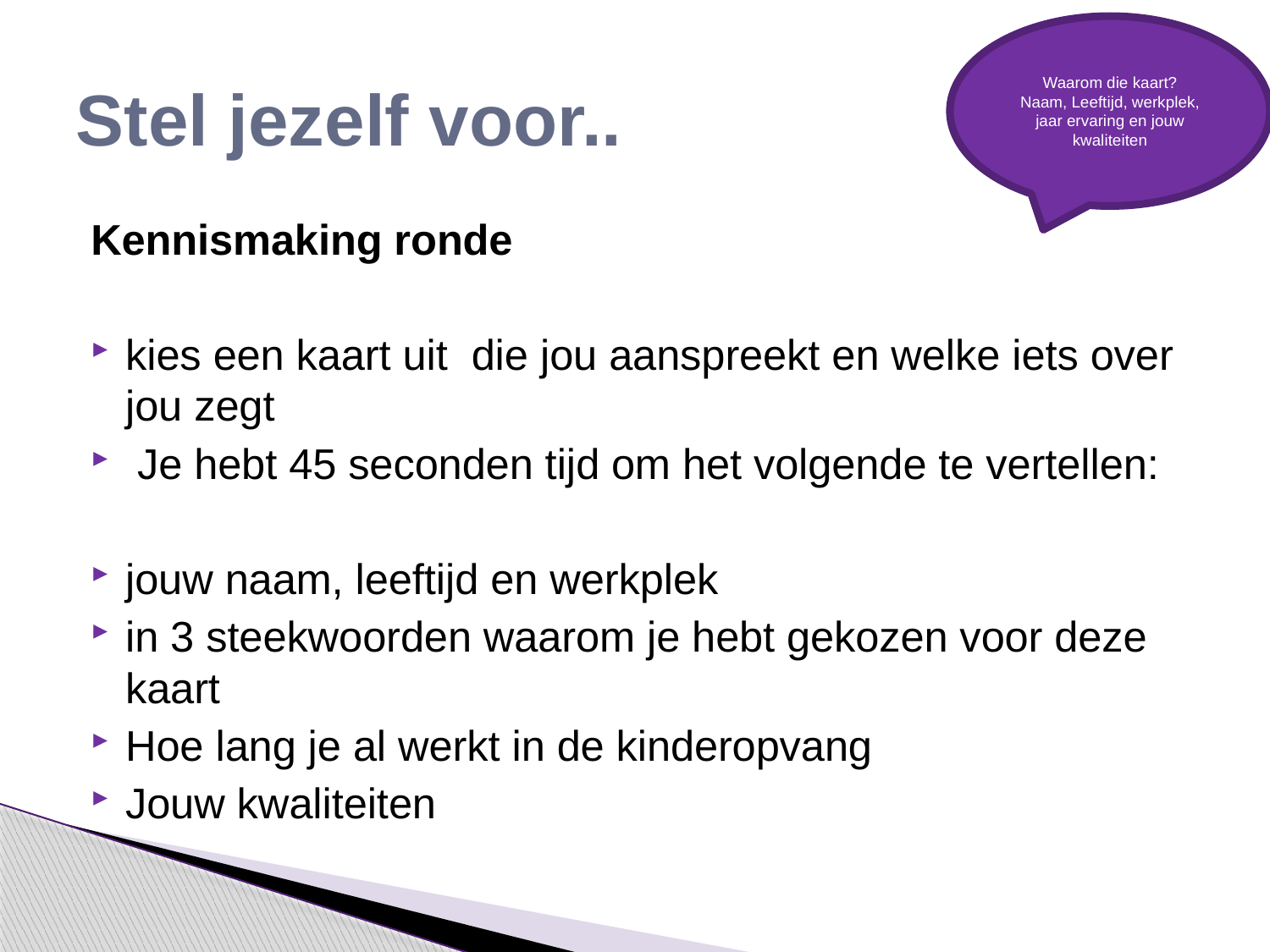

Waarom die kaart?
Naam, Leeftijd, werkplek, jaar ervaring en jouw kwaliteiten
# Stel jezelf voor..
Kennismaking ronde

kies een kaart uit  die jou aanspreekt en welke iets over jou zegt
 Je hebt 45 seconden tijd om het volgende te vertellen:

jouw naam, leeftijd en werkplek
in 3 steekwoorden waarom je hebt gekozen voor deze kaart
Hoe lang je al werkt in de kinderopvang
Jouw kwaliteiten